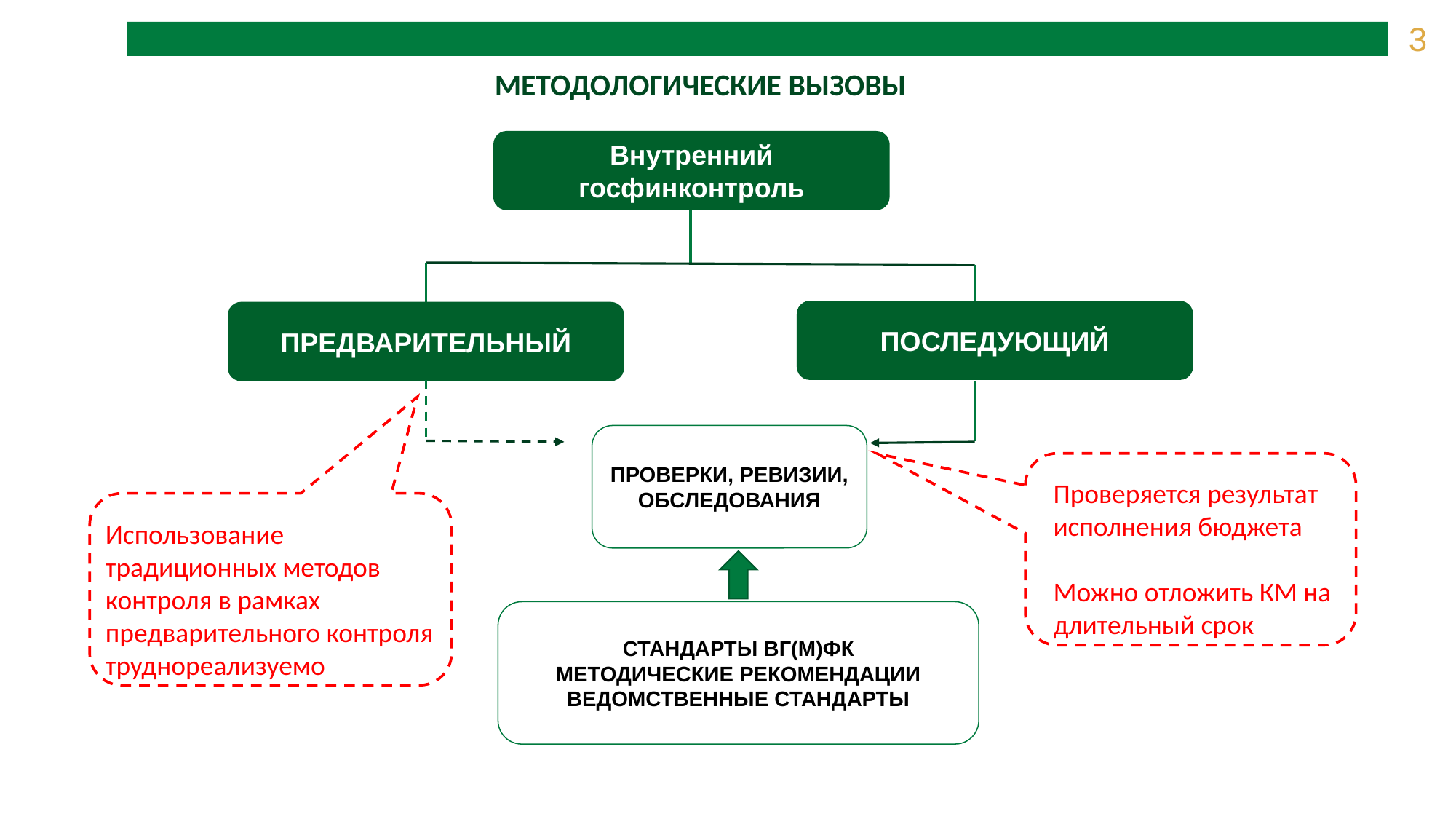

3

| МЕТОДОЛОГИЧЕСКИЕ ВЫЗОВЫ |
| --- |
Внутренний госфинконтроль
ПОСЛЕДУЮЩИЙ
ПРЕДВАРИТЕЛЬНЫЙ
ПРОВЕРКИ, РЕВИЗИИ, ОБСЛЕДОВАНИЯ

Проверяется результат исполнения бюджета

Можно отложить КМ на длительный срок

Использование
традиционных методов
контроля в рамках
предварительного контроля
труднореализуемо

СТАНДАРТЫ ВГ(М)ФК
МЕТОДИЧЕСКИЕ РЕКОМЕНДАЦИИ
ВЕДОМСТВЕННЫЕ СТАНДАРТЫ